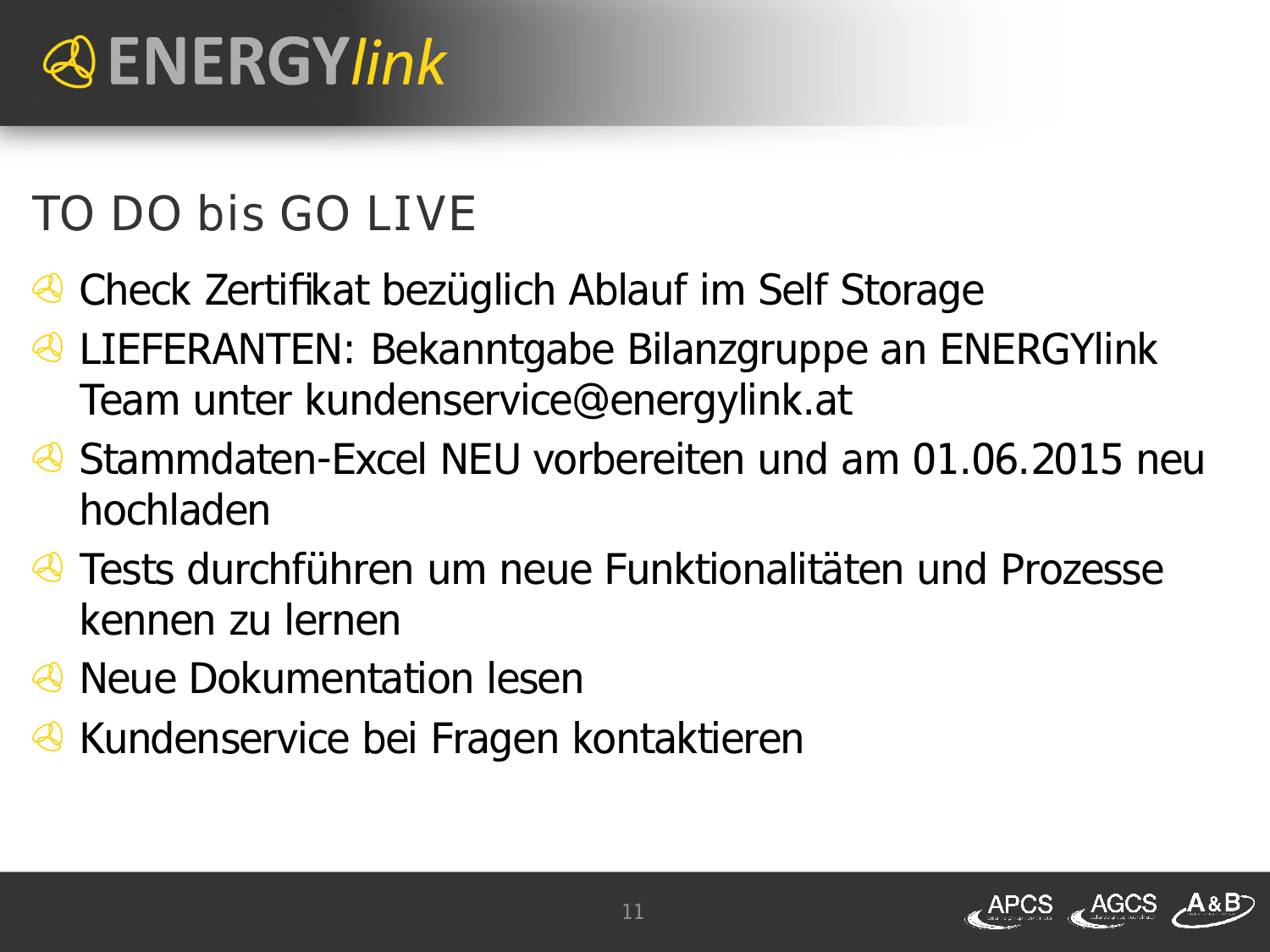

# TO DO bis GO LIVE
Check Zertifikat bezüglich Ablauf im Self Storage
LIEFERANTEN: Bekanntgabe Bilanzgruppe an ENERGYlink Team unter kundenservice@energylink.at
Stammdaten-Excel NEU vorbereiten und am 01.06.2015 neu hochladen
Tests durchführen um neue Funktionalitäten und Prozesse kennen zu lernen
Neue Dokumentation lesen
Kundenservice bei Fragen kontaktieren

11